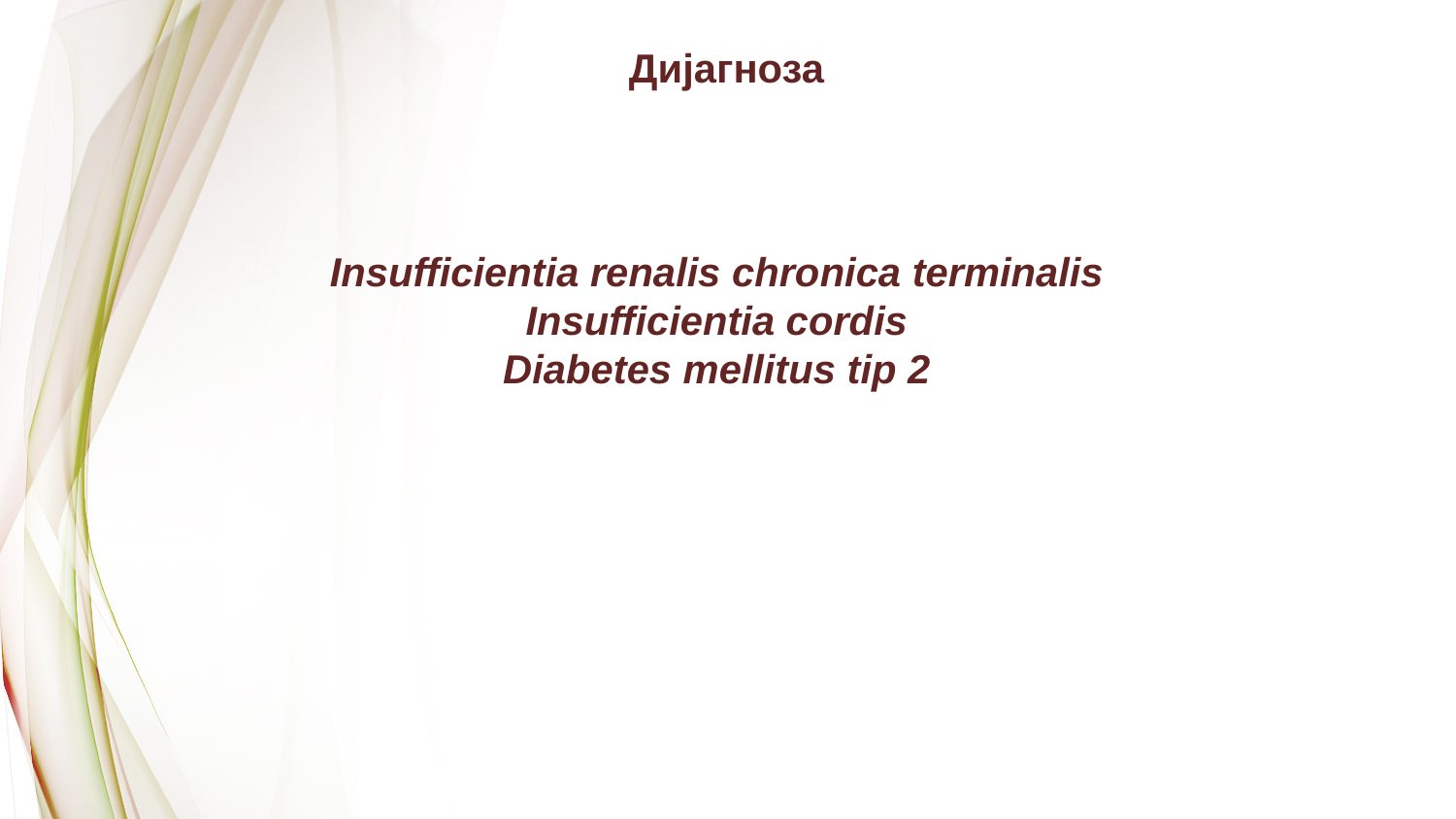

Дијагноза
Insufficientia renalis chronica terminalis
Insufficientia cordis
Diabetes mellitus tip 2